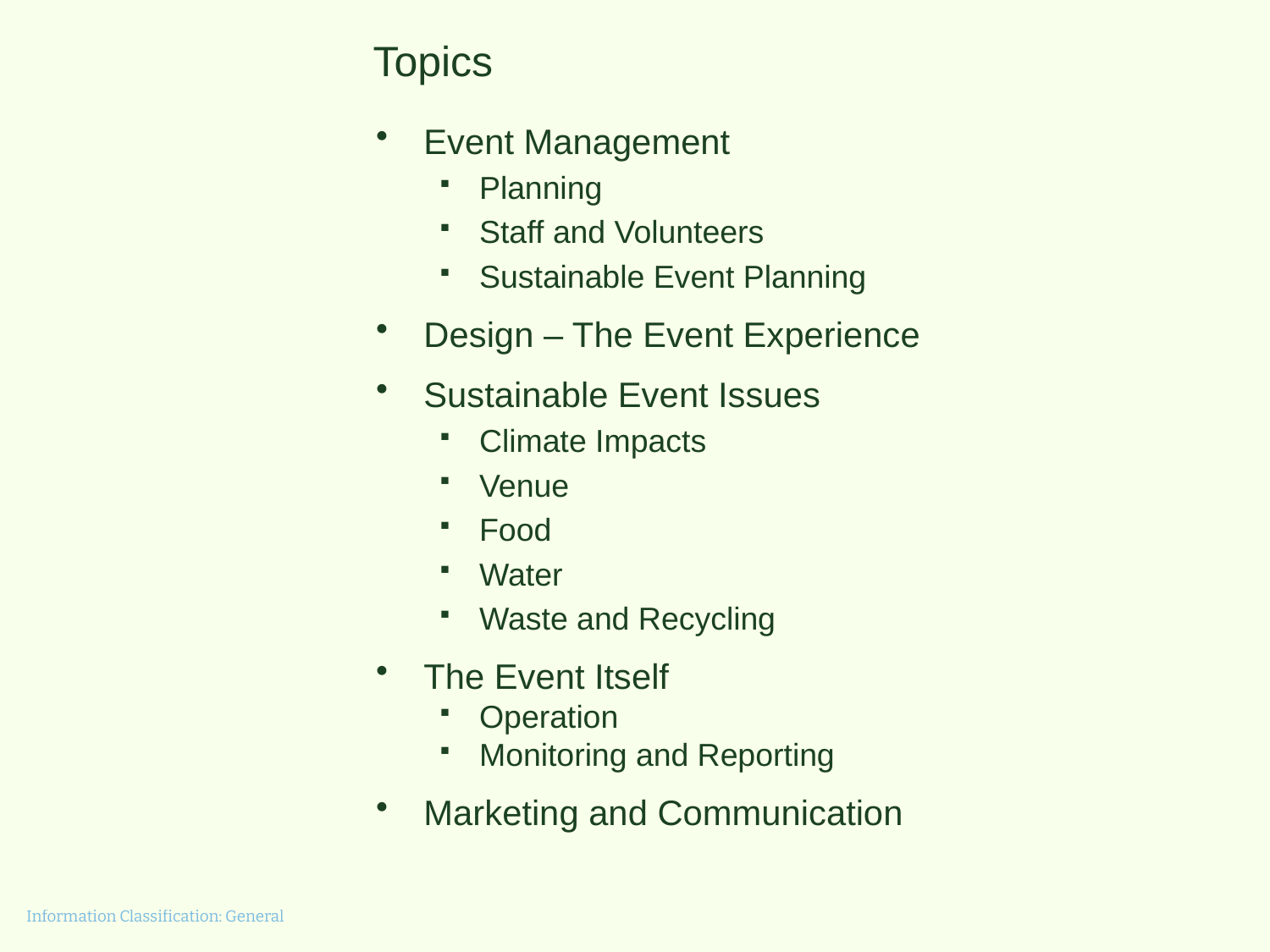

# Topics
Event Management
Planning
Staff and Volunteers
Sustainable Event Planning
Design – The Event Experience
Sustainable Event Issues
Climate Impacts
Venue
Food
Water
Waste and Recycling
The Event Itself
Operation
Monitoring and Reporting
Marketing and Communication